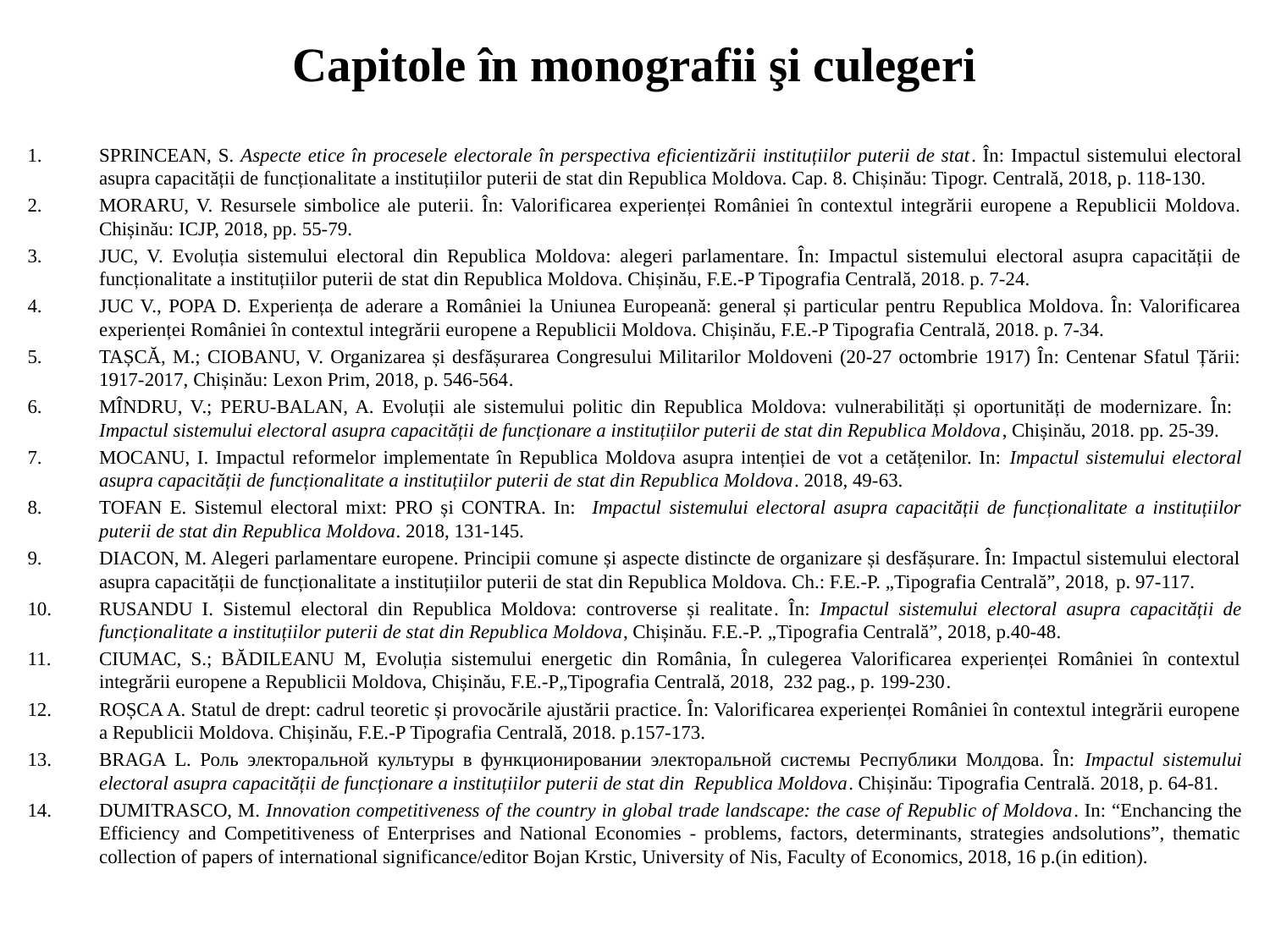

# Capitole în monografii şi culegeri
SPRINCEAN, S. Aspecte etice în procesele electorale în perspectiva eficientizării instituțiilor puterii de stat. În: Impactul sistemului electoral asupra capacității de funcționalitate a instituțiilor puterii de stat din Republica Moldova. Cap. 8. Chișinău: Tipogr. Centrală, 2018, p. 118-130.
MORARU, V. Resursele simbolice ale puterii. În: Valorificarea experienței României în contextul integrării europene a Republicii Moldova. Chișinău: ICJP, 2018, pp. 55-79.
JUC, V. Evoluția sistemului electoral din Republica Moldova: alegeri parlamentare. În: Impactul sistemului electoral asupra capacității de funcționalitate a instituțiilor puterii de stat din Republica Moldova. Chișinău, F.E.-P Tipografia Centrală, 2018. p. 7-24.
JUC V., POPA D. Experiența de aderare a României la Uniunea Europeană: general și particular pentru Republica Moldova. În: Valorificarea experienței României în contextul integrării europene a Republicii Moldova. Chișinău, F.E.-P Tipografia Centrală, 2018. p. 7-34.
TAȘCĂ, M.; CIOBANU, V. Organizarea și desfășurarea Congresului Militarilor Moldoveni (20-27 octombrie 1917) În: Centenar Sfatul Țării: 1917-2017, Chișinău: Lexon Prim, 2018, p. 546-564.
MÎNDRU, V.; PERU-BALAN, A. Evoluții ale sistemului politic din Republica Moldova: vulnerabilități și oportunități de modernizare. În:  Impactul sistemului electoral asupra capacității de funcționare a instituțiilor puterii de stat din Republica Moldova, Chișinău, 2018. pp. 25-39.
MOCANU, I. Impactul reformelor implementate în Republica Moldova asupra intenției de vot a cetățenilor. In: Impactul sistemului electoral asupra capacității de funcționalitate a instituțiilor puterii de stat din Republica Moldova. 2018, 49-63.
TOFAN E. Sistemul electoral mixt: PRO și CONTRA. In:  Impactul sistemului electoral asupra capacității de funcționalitate a instituțiilor puterii de stat din Republica Moldova. 2018, 131-145.
DIACON, M. Alegeri parlamentare europene. Principii comune și aspecte distincte de organizare și desfășurare. În: Impactul sistemului electoral asupra capacității de funcționalitate a instituțiilor puterii de stat din Republica Moldova. Ch.: F.E.-P. „Tipografia Centrală”, 2018, p. 97-117.
RUSANDU I. Sistemul electoral din Republica Moldova: controverse și realitate. În: Impactul sistemului electoral asupra capacității de funcționalitate a instituțiilor puterii de stat din Republica Moldova, Chișinău. F.E.-P. „Tipografia Centrală”, 2018, p.40-48.
CIUMAC, S.; BĂDILEANU M, Evoluția sistemului energetic din România, În culegerea Valorificarea experienței României în contextul integrării europene a Republicii Moldova, Chișinău, F.E.-P„Tipografia Centrală, 2018,  232 pag., p. 199-230.
ROȘCA A. Statul de drept: cadrul teoretic și provocările ajustării practice. În: Valorificarea experienței României în contextul integrării europene a Republicii Moldova. Chișinău, F.E.-P Tipografia Centrală, 2018. p.157-173.
BRAGA L. Роль электоральной культуры в функционировании электоральной системы Республики Молдова. În: Impactul sistemului electoral asupra capacității de funcționare a instituțiilor puterii de stat din  Republica Moldova. Chișinău: Tipografia Centrală. 2018, p. 64-81.
DUMITRASCO, M. Innovation competitiveness of the country in global trade landscape: the case of Republic of Moldova. In: “Enchancing the Efficiency and Competitiveness of Enterprises and National Economies - problems, factors, determinants, strategies andsolutions”, thematic collection of papers of international significance/editor Bojan Krstic, University of Nis, Faculty of Economics, 2018, 16 p.(in edition).